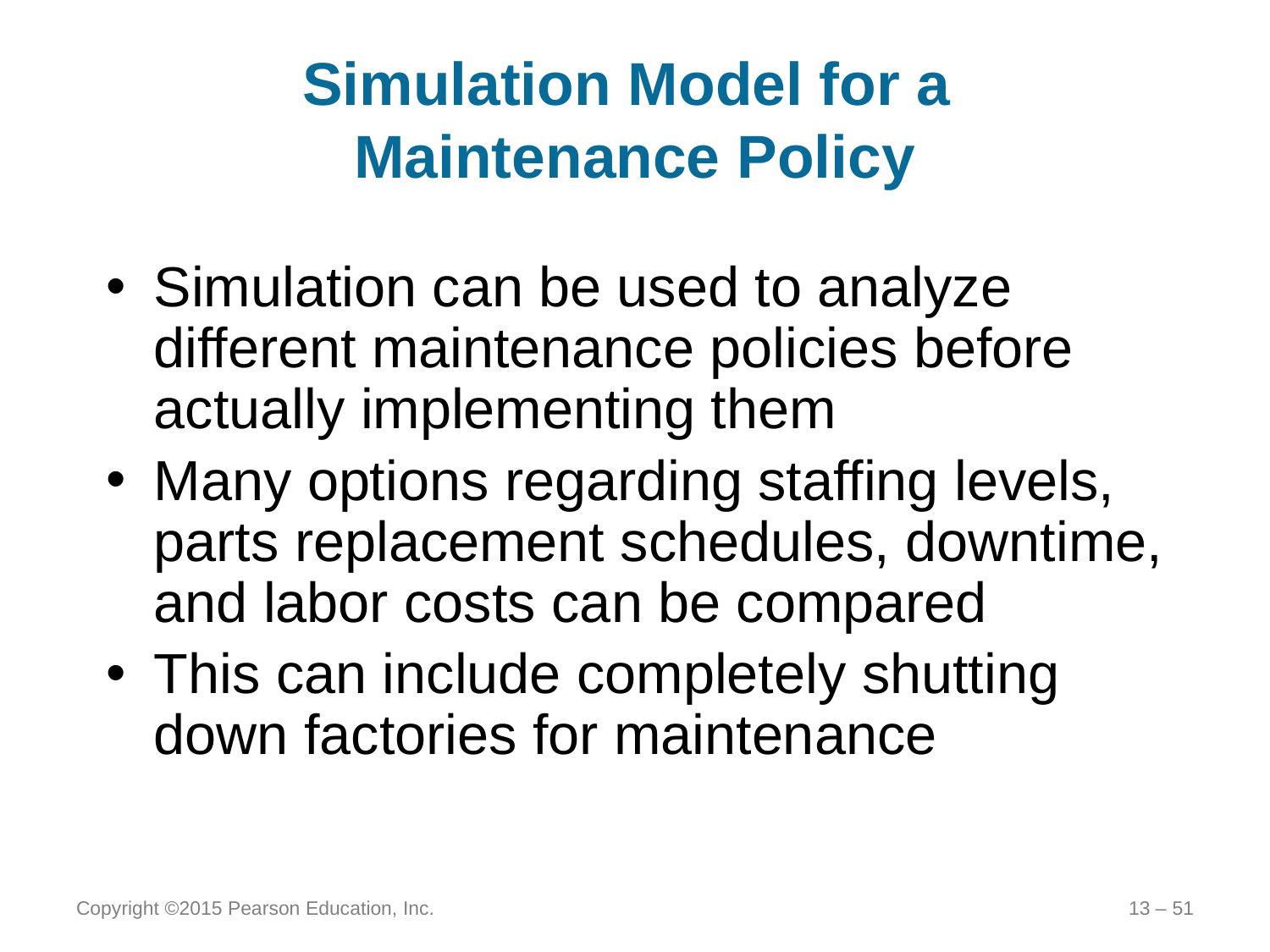

# Simulation Model for a Maintenance Policy
Simulation can be used to analyze different maintenance policies before actually implementing them
Many options regarding staffing levels, parts replacement schedules, downtime, and labor costs can be compared
This can include completely shutting down factories for maintenance
Copyright ©2015 Pearson Education, Inc.
13 – 51